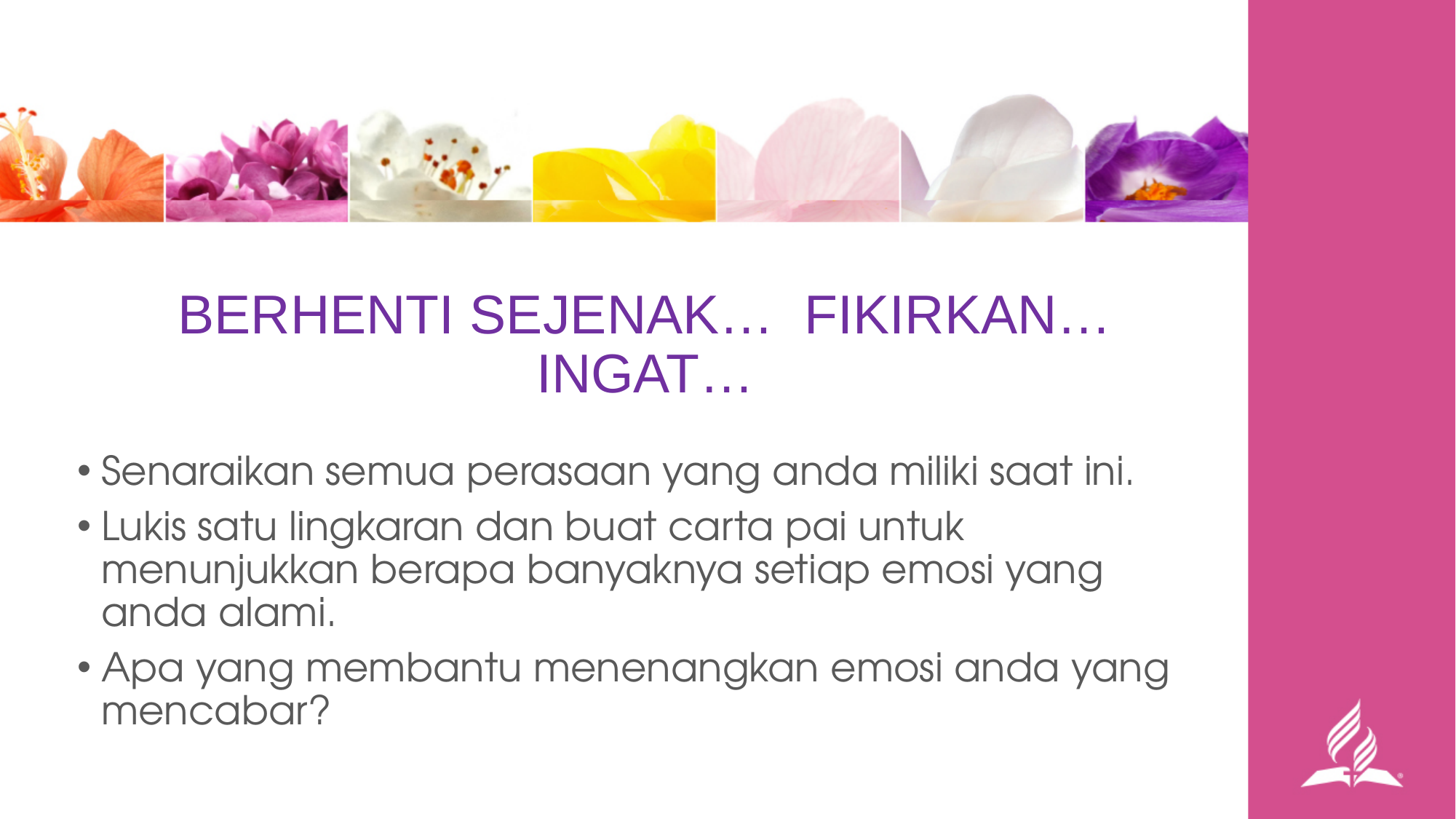

BERHENTI SEJENAK…  FIKIRKAN… INGAT…

Senaraikan semua perasaan yang anda miliki saat ini.
Lukis satu lingkaran dan buat carta pai untuk menunjukkan berapa banyaknya setiap emosi yang anda alami.
Apa yang membantu menenangkan emosi anda yang mencabar?